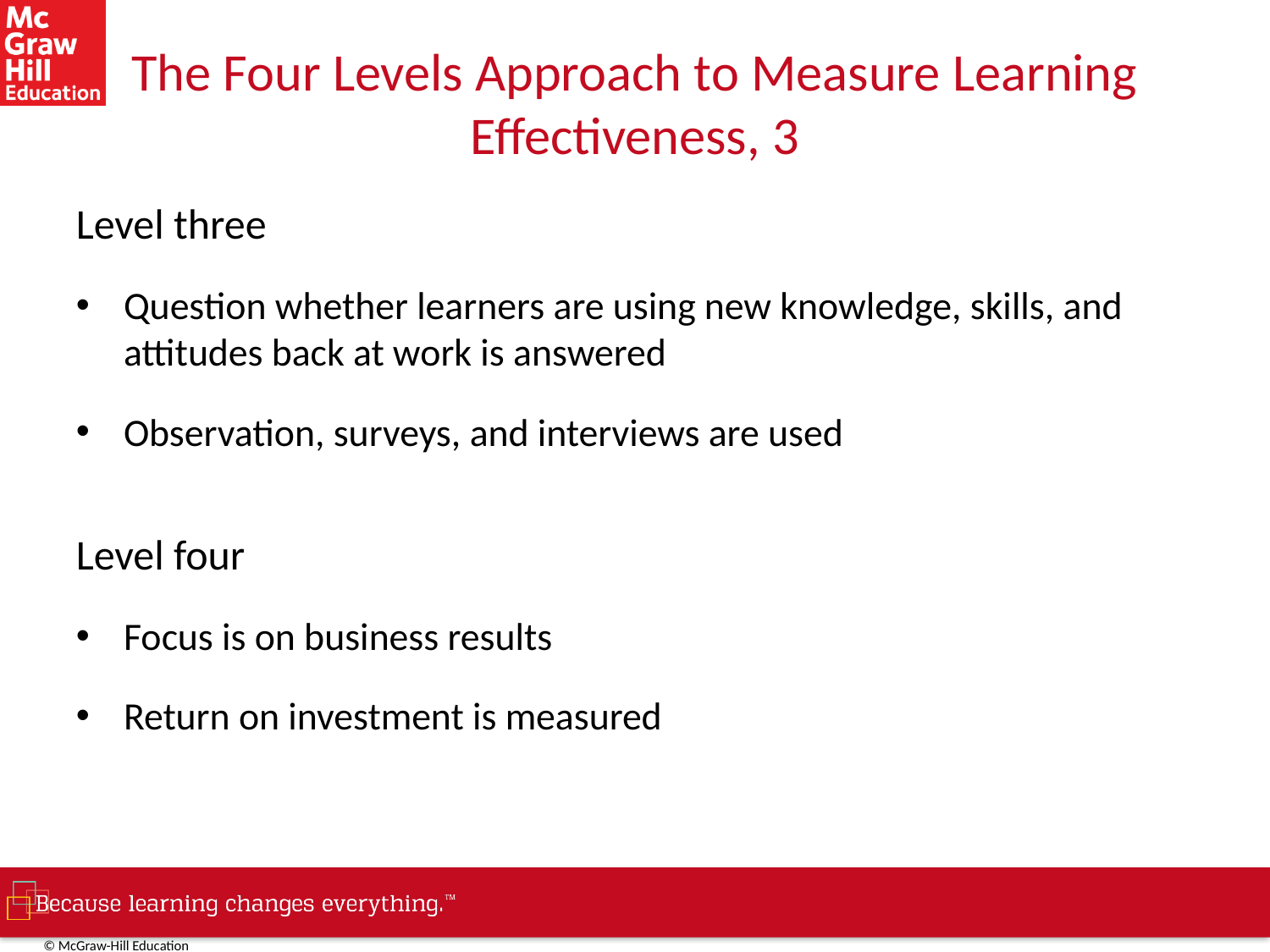

# The Four Levels Approach to Measure Learning Effectiveness, 3
Level three
Question whether learners are using new knowledge, skills, and attitudes back at work is answered
Observation, surveys, and interviews are used

Level four
Focus is on business results
Return on investment is measured